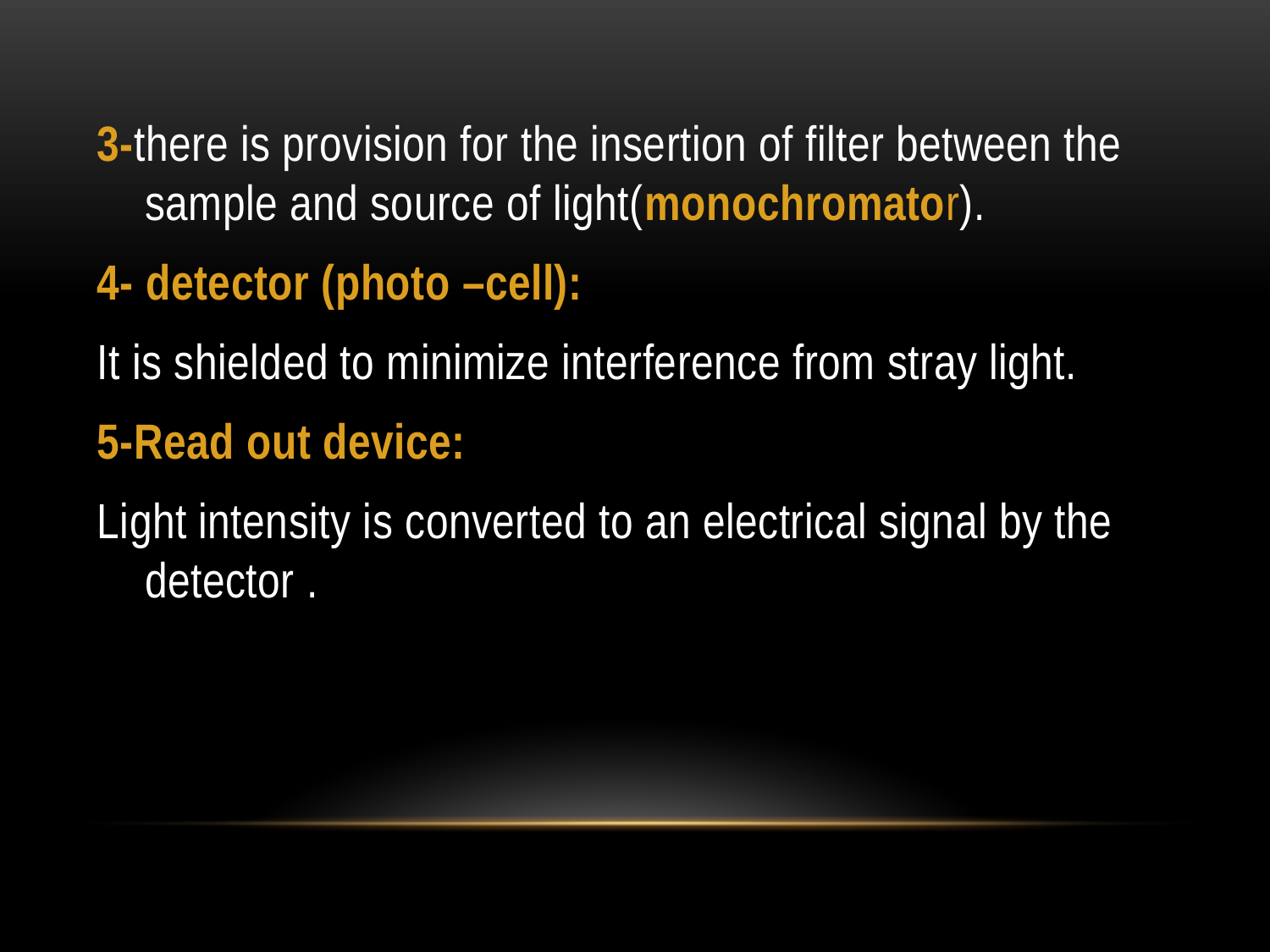

3-there is provision for the insertion of filter between the sample and source of light(monochromator).
4- detector (photo –cell):
It is shielded to minimize interference from stray light.
5-Read out device:
Light intensity is converted to an electrical signal by the detector .

#